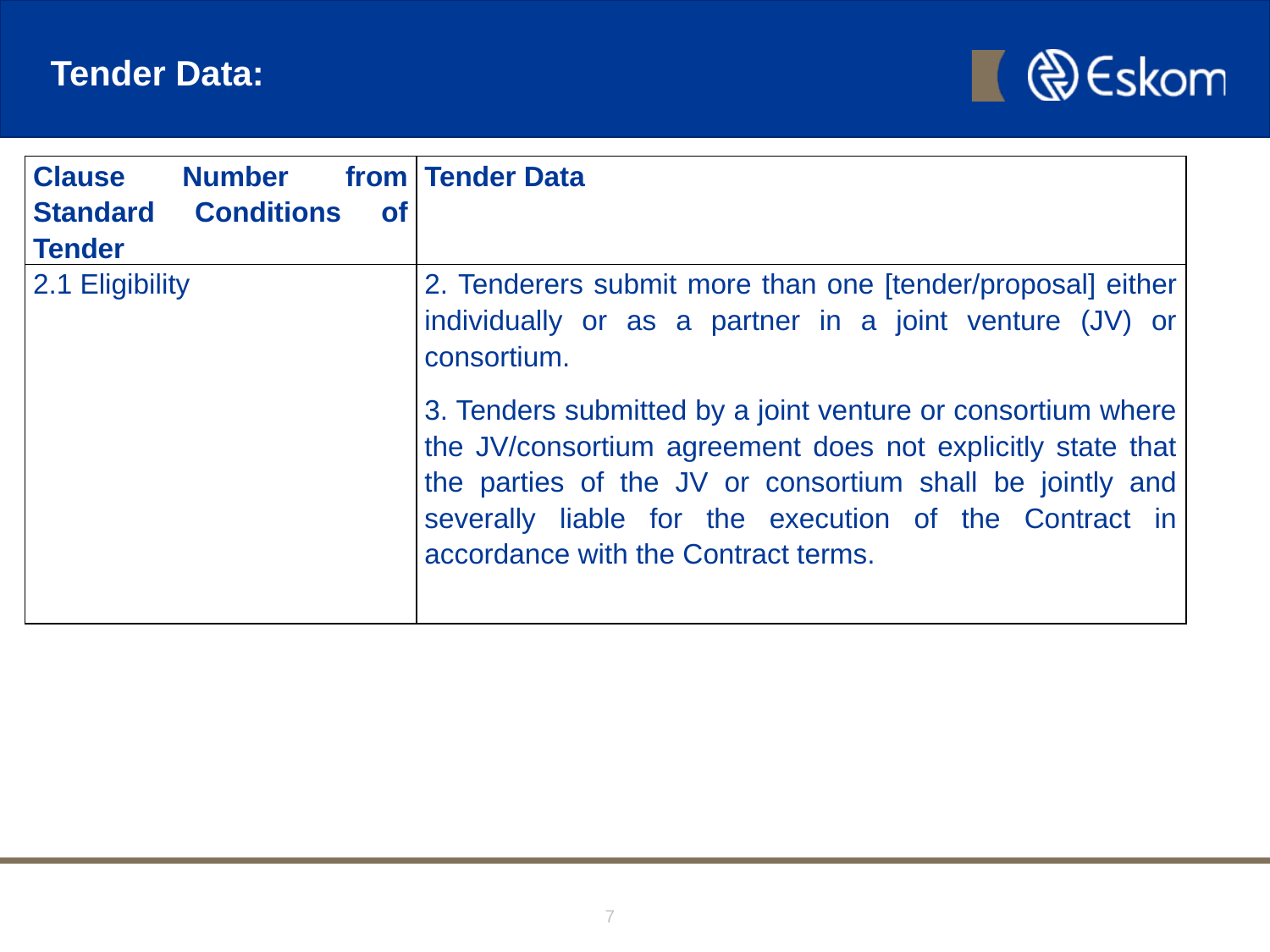

# Tender Data:

| Clause Number from Standard Conditions of Tender | Tender Data |
| --- | --- |
| 2.1 Eligibility | 2. Tenderers submit more than one [tender/proposal] either individually or as a partner in a joint venture (JV) or consortium. 3. Tenders submitted by a joint venture or consortium where the JV/consortium agreement does not explicitly state that the parties of the JV or consortium shall be jointly and severally liable for the execution of the Contract in accordance with the Contract terms. |
7